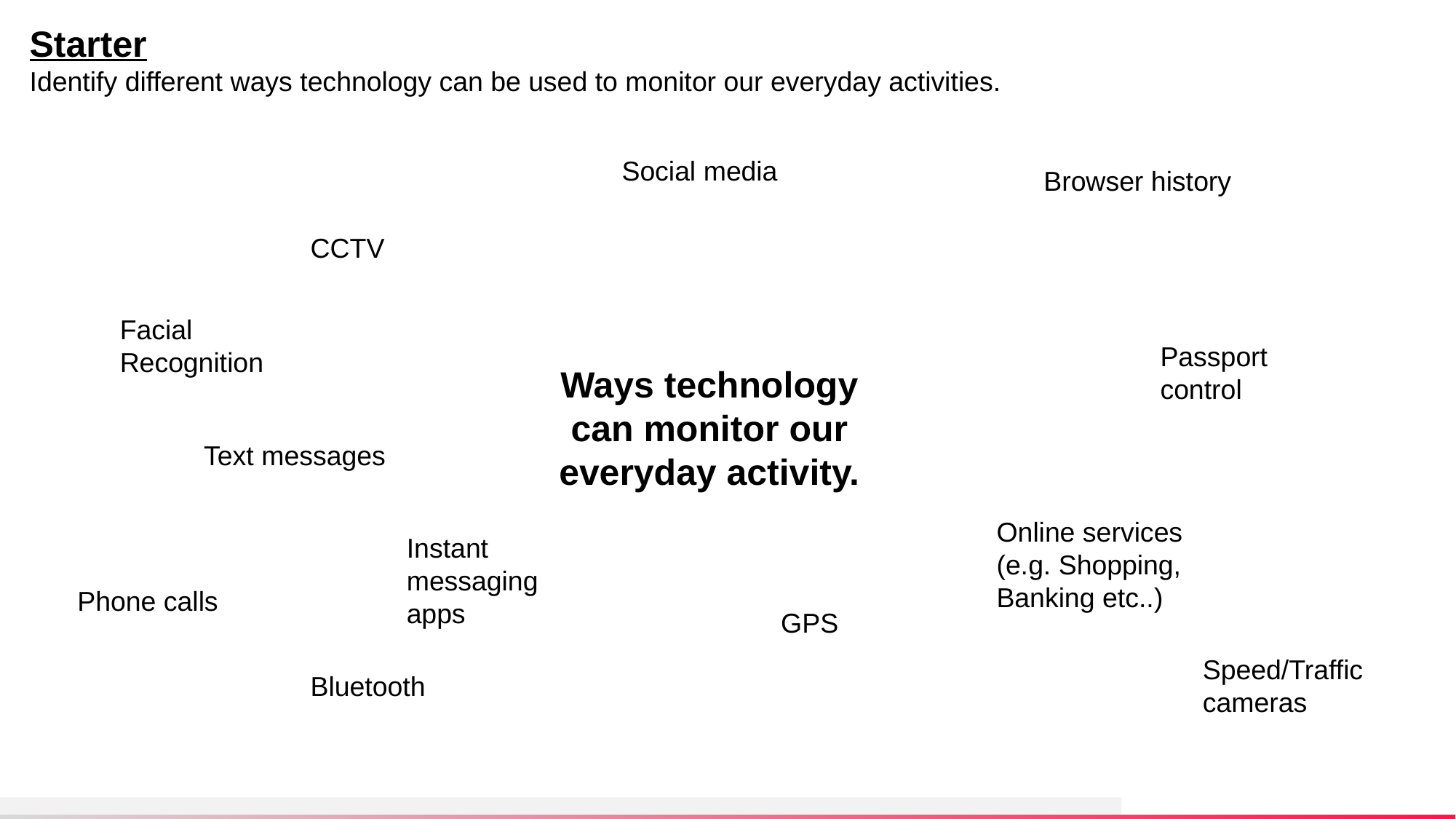

Starter
Identify different ways technology can be used to monitor our everyday activities.
Social media
Browser history
CCTV
Facial Recognition
Passport control
Ways technology can monitor our everyday activity.
Text messages
Online services (e.g. Shopping, Banking etc..)
Instant messaging apps
Phone calls
GPS
Speed/Traffic cameras
Bluetooth